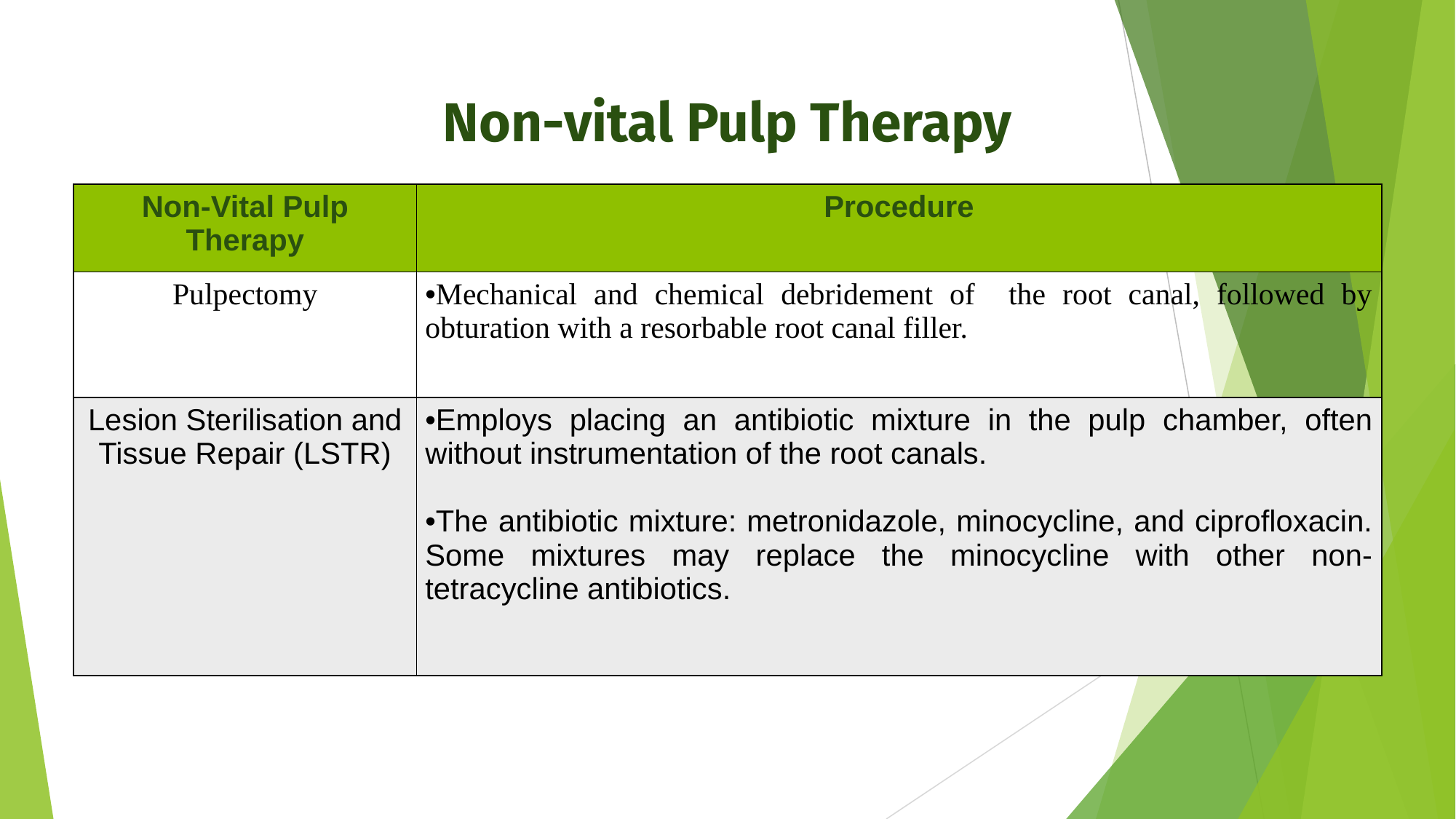

# Non-vital Pulp Therapy
| Non-Vital Pulp Therapy | Procedure |
| --- | --- |
| Pulpectomy | Mechanical and chemical debridement of the root canal, followed by obturation with a resorbable root canal filler. |
| Lesion Sterilisation and Tissue Repair (LSTR) | Employs placing an antibiotic mixture in the pulp chamber, often without instrumentation of the root canals. The antibiotic mixture: metronidazole, minocycline, and ciprofloxacin. Some mixtures may replace the minocycline with other non-tetracycline antibiotics. |